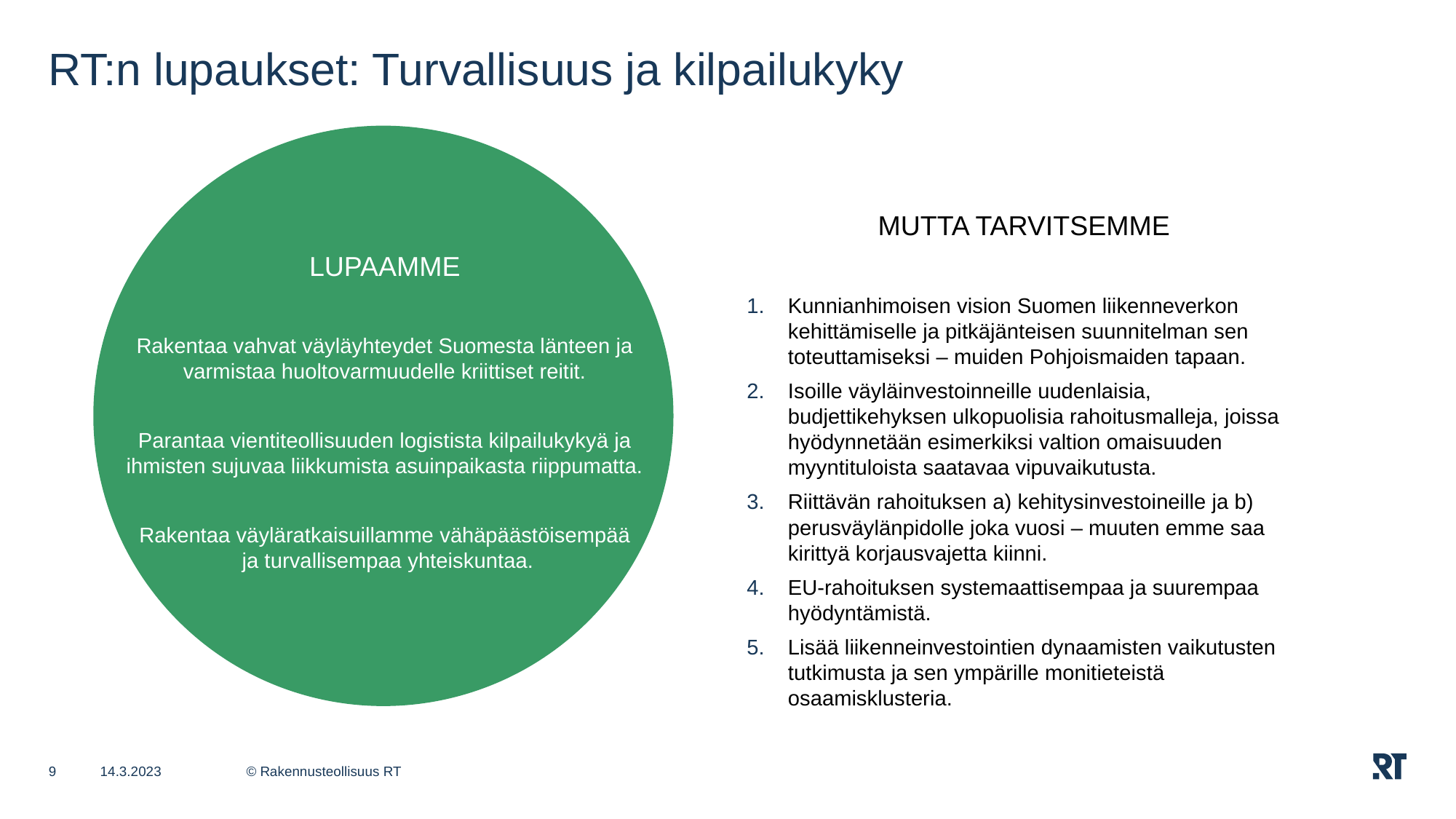

# RT:n lupaukset: Turvallisuus ja kilpailukyky

MUTTA TARVITSEMME

Kunnianhimoisen vision Suomen liikenneverkon kehittämiselle ja pitkäjänteisen suunnitelman sen toteuttamiseksi – muiden Pohjoismaiden tapaan.
Isoille väyläinvestoinneille uudenlaisia, budjettikehyksen ulkopuolisia rahoitusmalleja, joissa hyödynnetään esimerkiksi valtion omaisuuden myyntituloista saatavaa vipuvaikutusta.
Riittävän rahoituksen a) kehitysinvestoineille ja b) perusväylänpidolle joka vuosi – muuten emme saa kirittyä korjausvajetta kiinni.
EU-rahoituksen systemaattisempaa ja suurempaa hyödyntämistä.
Lisää liikenneinvestointien dynaamisten vaikutusten tutkimusta ja sen ympärille monitieteistä osaamisklusteria.
LUPAAMME

Rakentaa vahvat väyläyhteydet Suomesta länteen ja varmistaa huoltovarmuudelle kriittiset reitit.

Parantaa vientiteollisuuden logistista kilpailukykyä ja ihmisten sujuvaa liikkumista asuinpaikasta riippumatta.

Rakentaa väyläratkaisuillamme vähäpäästöisempää
 ja turvallisempaa yhteiskuntaa.
9
14.3.2023
© Rakennusteollisuus RT